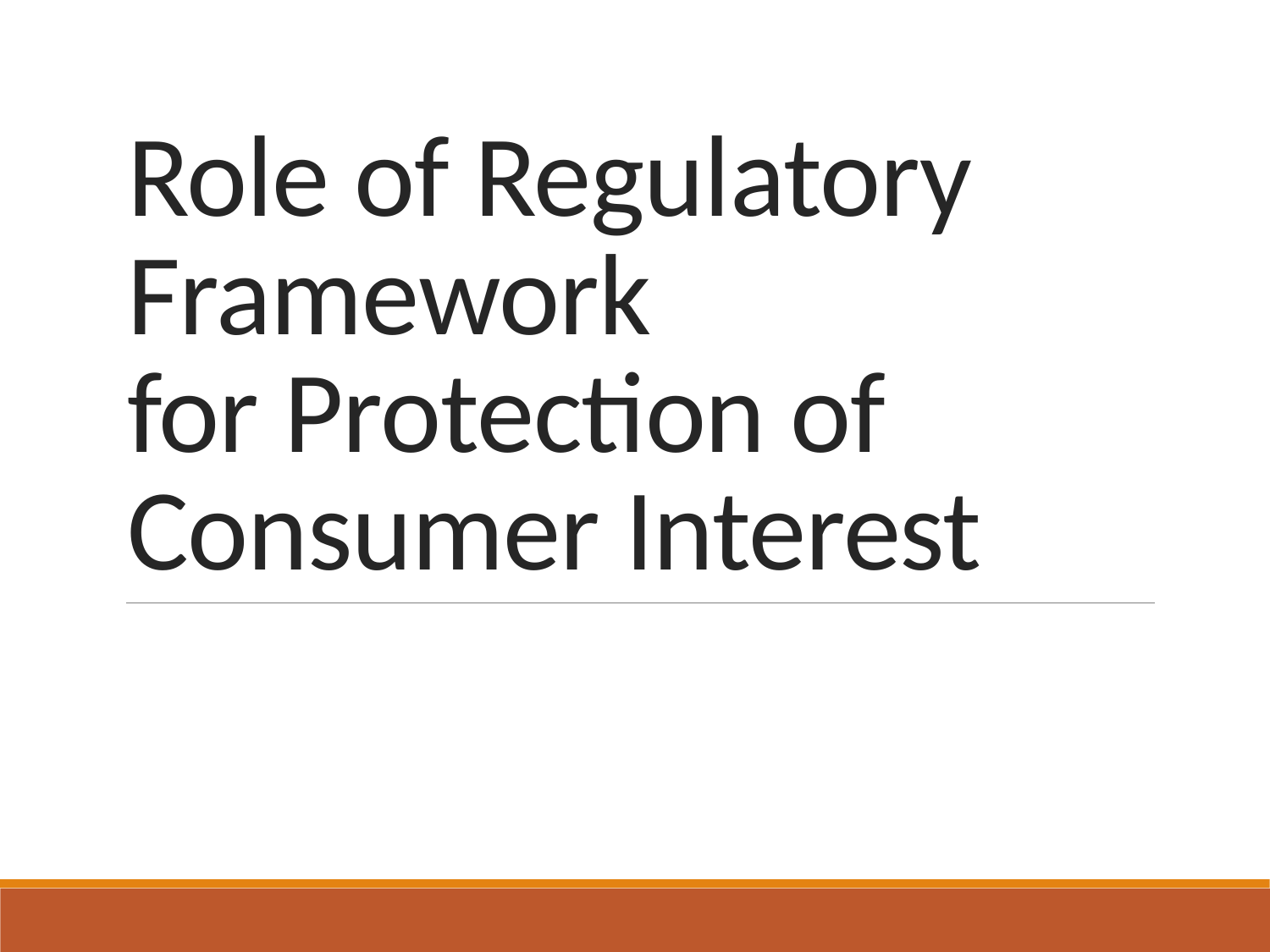

# Role of Regulatory Framework for Protection of Consumer Interest